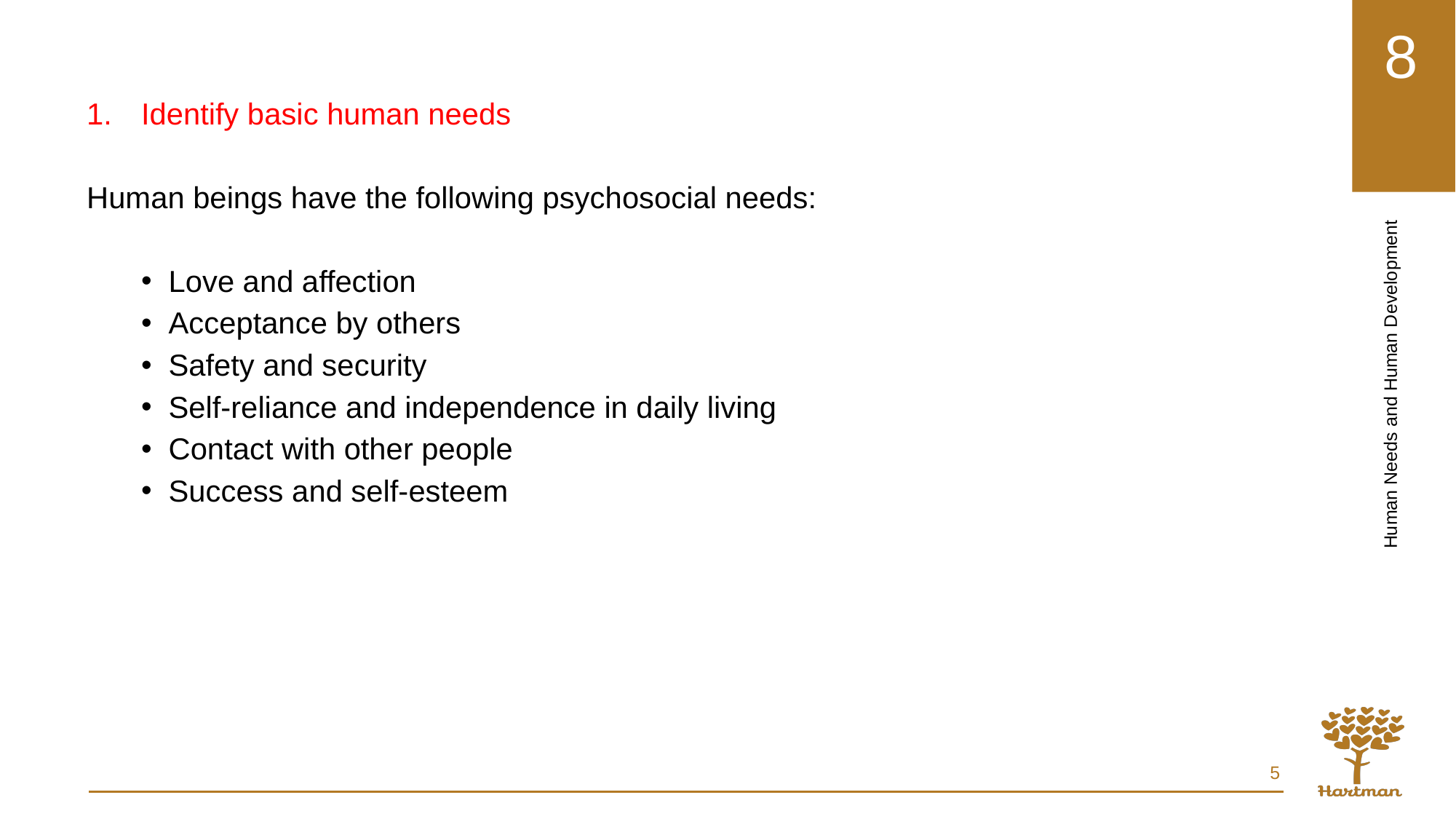

Identify basic human needs

Human beings have the following psychosocial needs:

Love and affection
Acceptance by others
Safety and security
Self-reliance and independence in daily living
Contact with other people
Success and self-esteem
5